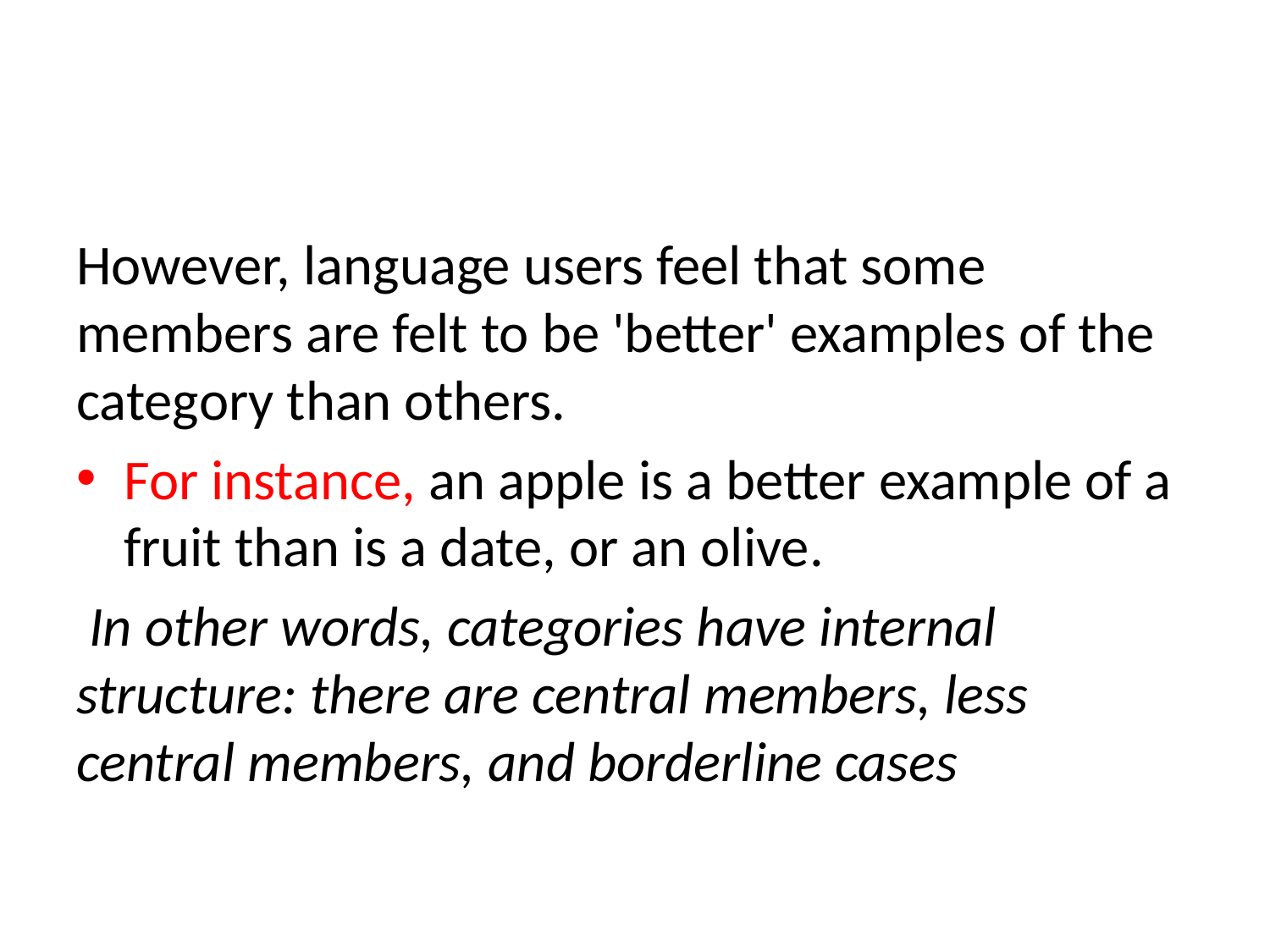

#
However, language users feel that some members are felt to be 'better' examples of the category than others.
For instance, an apple is a better example of a fruit than is a date, or an olive.
 In other words, categories have internal structure: there are central members, less central members, and borderline cases